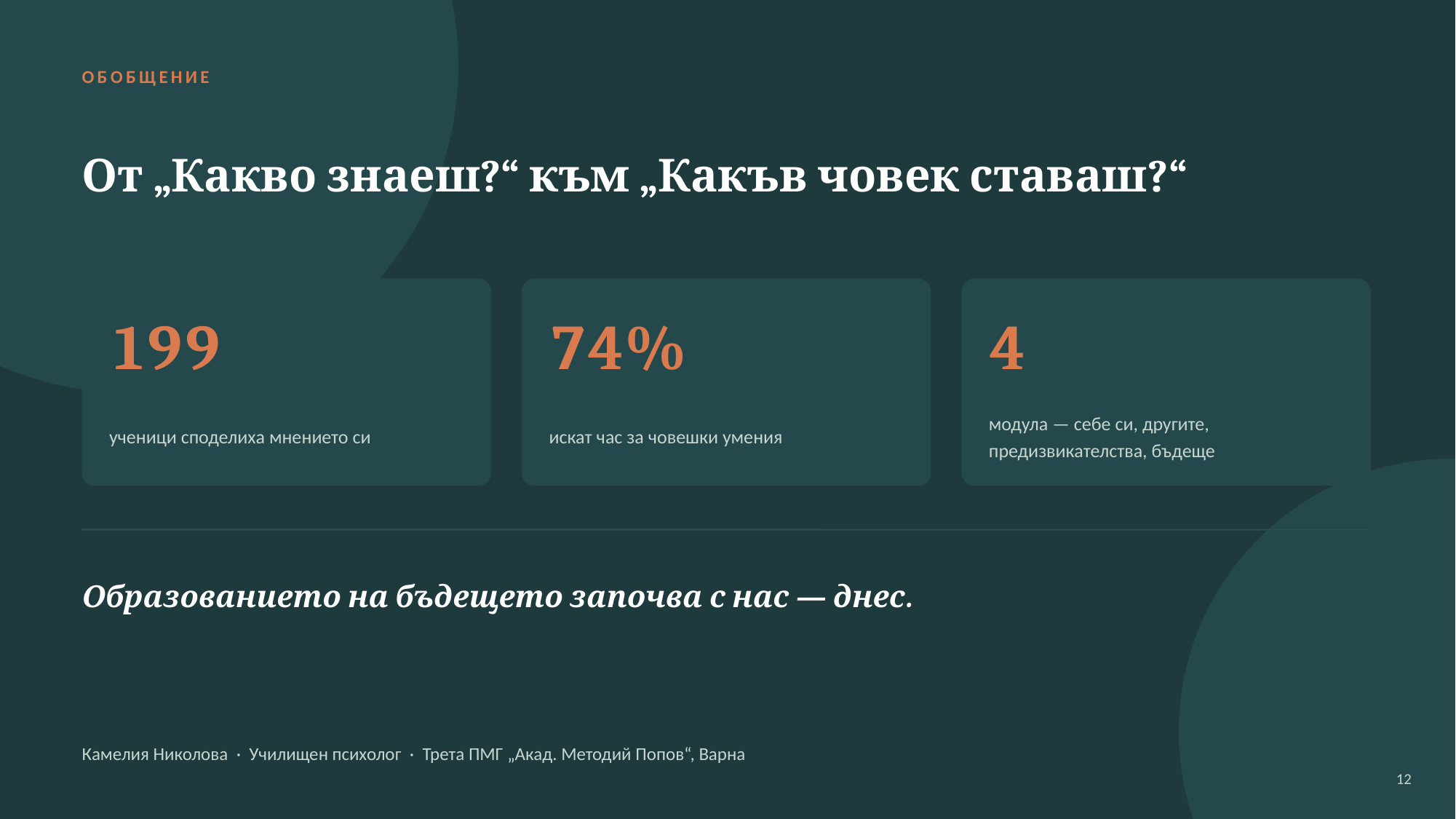

ОБОБЩЕНИЕ
От „Какво знаеш?“ към „Какъв човек ставаш?“

199
74%
4
ученици споделиха мнението си
искат час за човешки умения
модула — себе си, другите, предизвикателства, бъдеще

Образованието на бъдещето започва с нас — днес.
Камелия Николова  ·  Училищен психолог  ·  Трета ПМГ „Акад. Методий Попов“, Варна
12